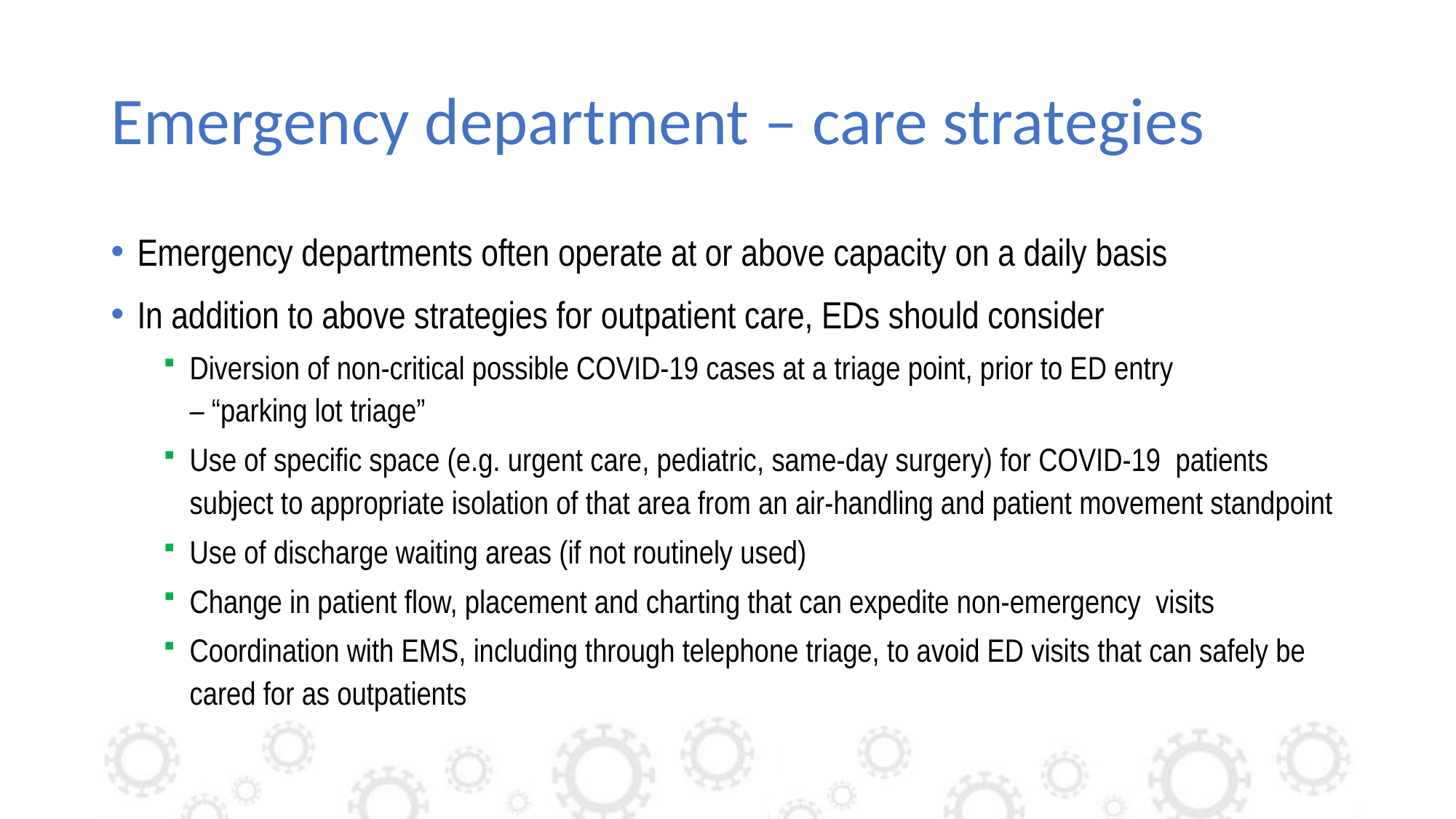

# Emergency department – care strategies
Emergency departments often operate at or above capacity on a daily basis
In addition to above strategies for outpatient care, EDs should consider
Diversion of non-critical possible COVID-19 cases at a triage point, prior to ED entry
– “parking lot triage”
Use of specific space (e.g. urgent care, pediatric, same-day surgery) for COVID-19  patients subject to appropriate isolation of that area from an air-handling and patient movement standpoint
Use of discharge waiting areas (if not routinely used)
Change in patient flow, placement and charting that can expedite non-emergency  visits
Coordination with EMS, including through telephone triage, to avoid ED visits that can safely be cared for as outpatients